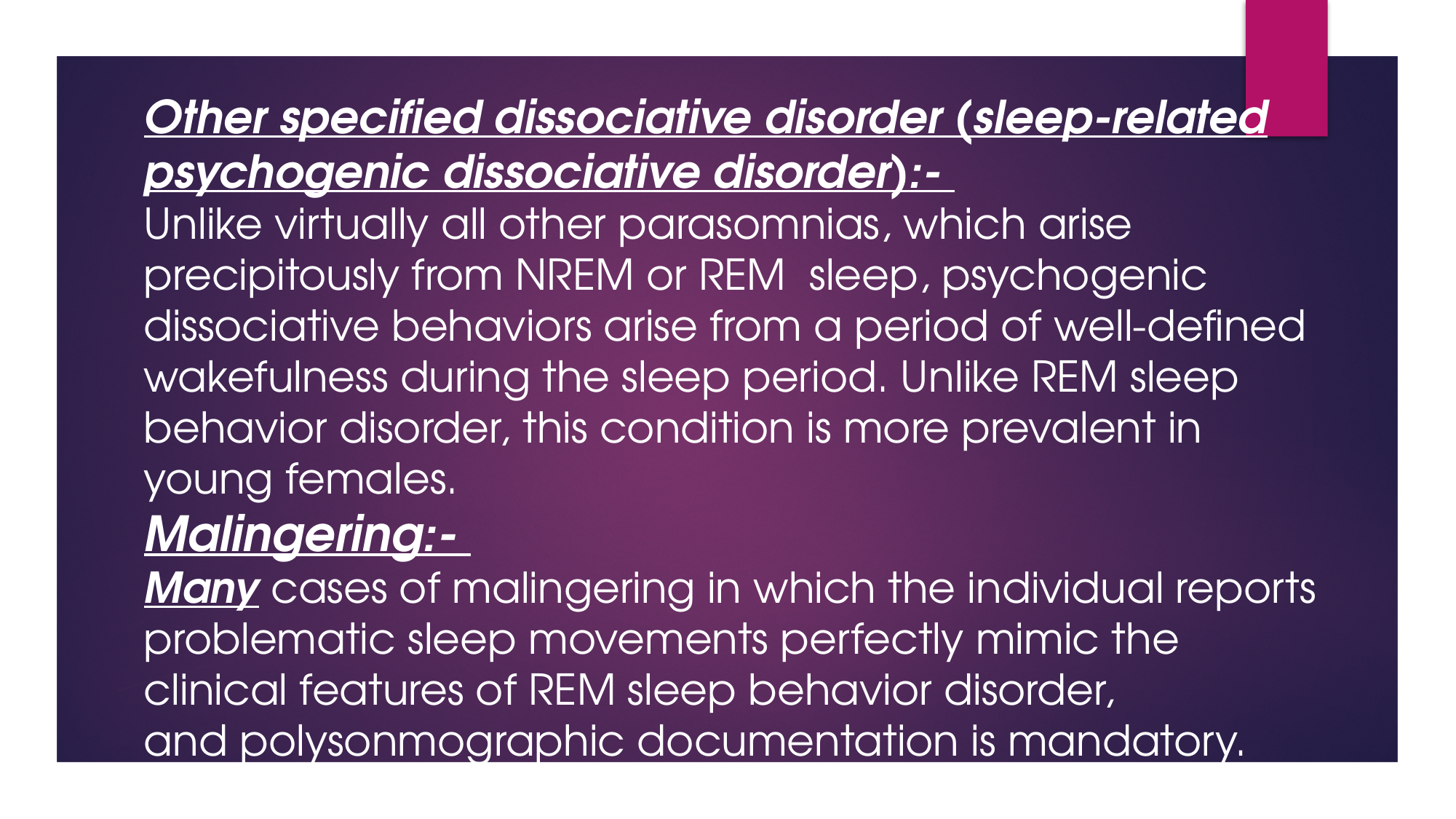

Other specified dissociative disorder (sleep-related psychogenic dissociative disorder):-
Unlike virtually all other parasomnias, which arise precipitously from NREM or REM  sleep, psychogenic dissociative behaviors arise from a period of well-defined wakefulness during the sleep period. Unlike REM sleep behavior disorder, this condition is more prevalent in young females.
Malingering:-
Many cases of malingering in which the individual reports problematic sleep movements perfectly mimic the clinical features of REM sleep behavior disorder,
and polysonmographic documentation is mandatory.